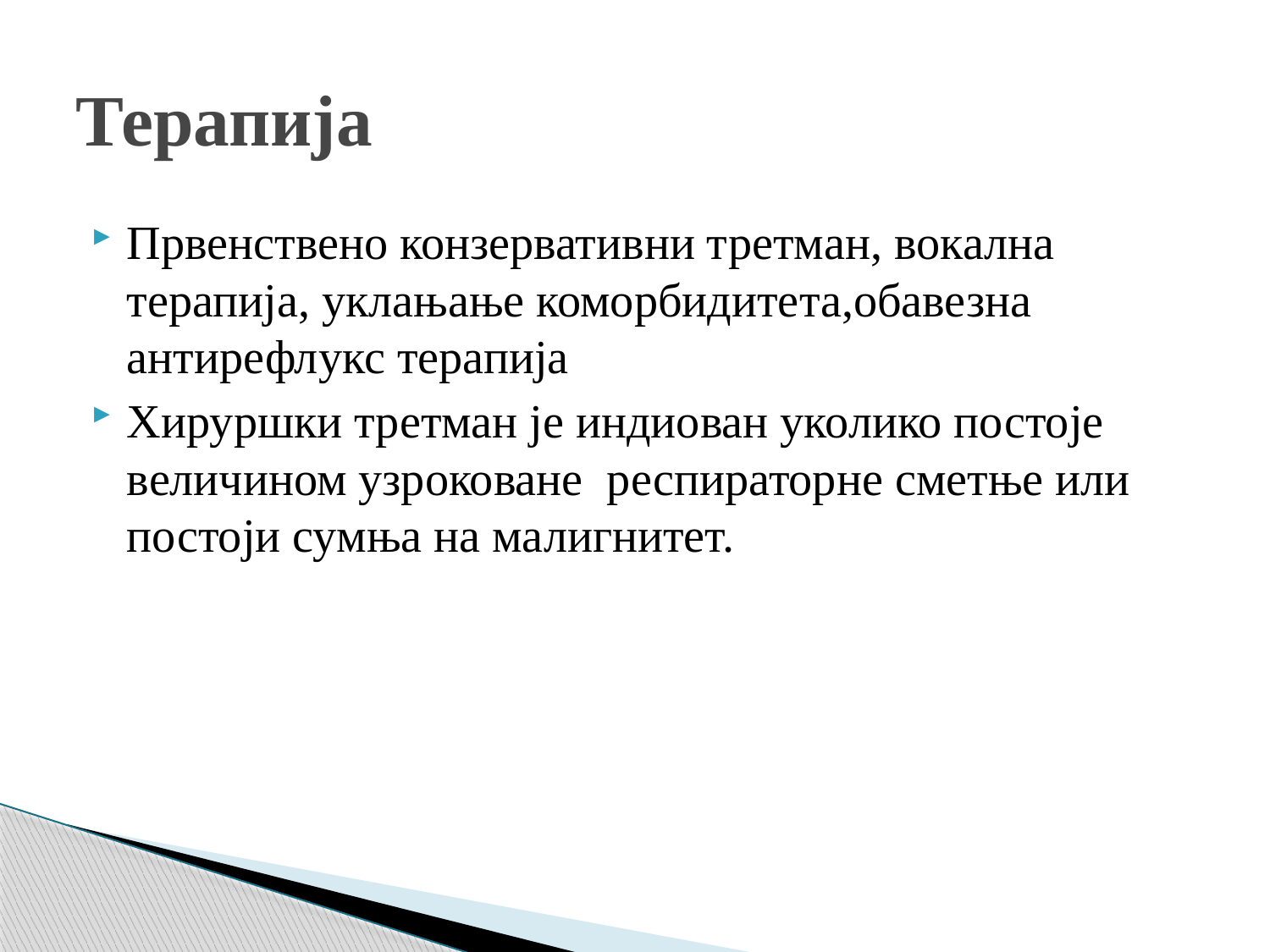

# Терапија
Првенствено конзервативни третман, вокална терапија, уклањање коморбидитета,обавезна антирефлукс терапија
Хируршки третман је индиован уколико постоје величином узроковане  респираторне сметње или постоји сумња на малигнитет.